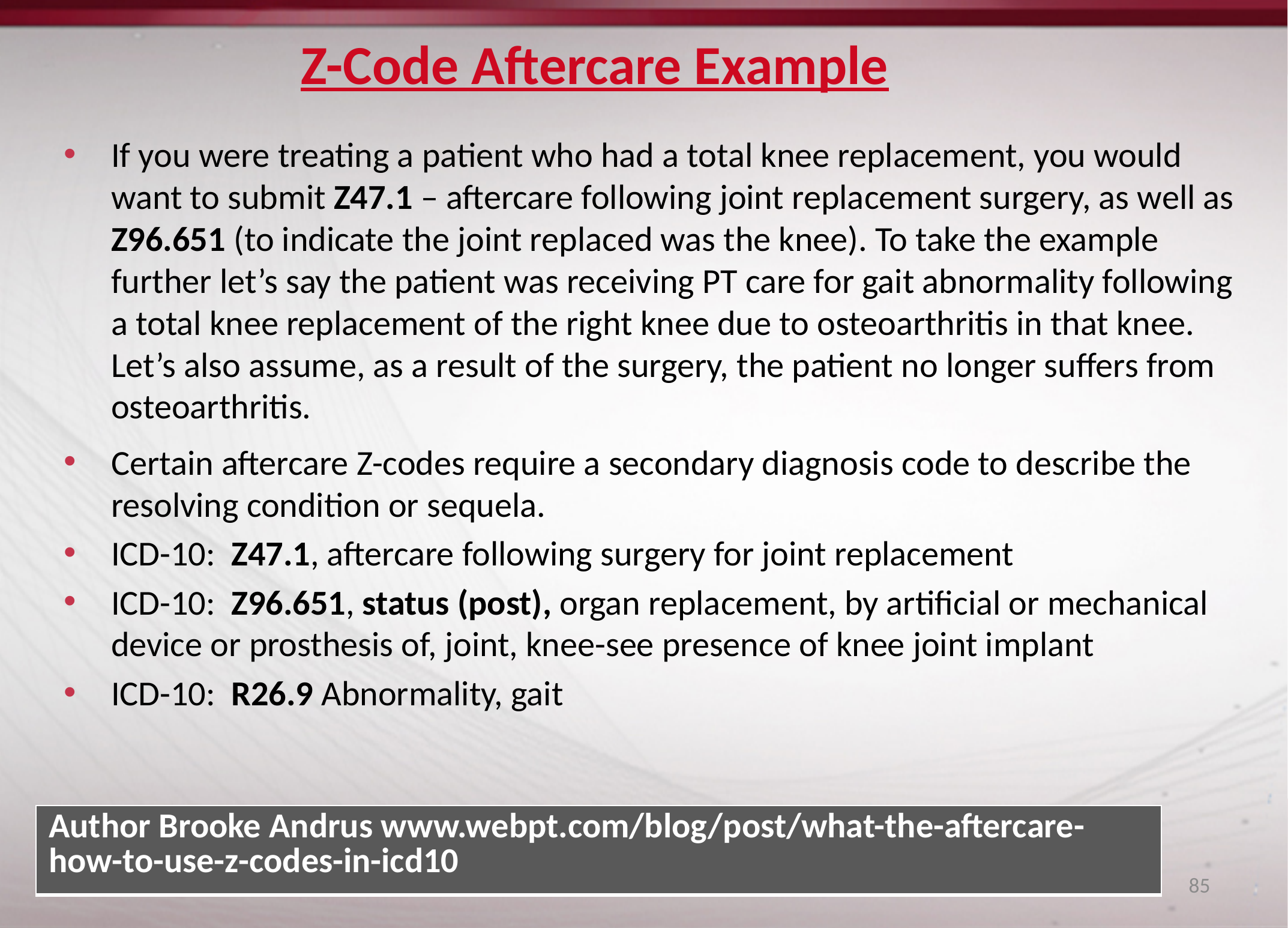

# Z-Code Aftercare Example
If you were treating a patient who had a total knee replacement, you would want to submit Z47.1 – aftercare following joint replacement surgery, as well as Z96.651 (to indicate the joint replaced was the knee). To take the example further let’s say the patient was receiving PT care for gait abnormality following a total knee replacement of the right knee due to osteoarthritis in that knee.  Let’s also assume, as a result of the surgery, the patient no longer suffers from osteoarthritis.

Certain aftercare Z-codes require a secondary diagnosis code to describe the resolving condition or sequela.
ICD-10:  Z47.1, aftercare following surgery for joint replacement
ICD-10:  Z96.651, status (post), organ replacement, by artificial or mechanical device or prosthesis of, joint, knee-see presence of knee joint implant
ICD-10:  R26.9 Abnormality, gait
| Author Brooke Andrus www.webpt.com/blog/post/what-the-aftercare-how-to-use-z-codes-in-icd10 |
| --- |
85